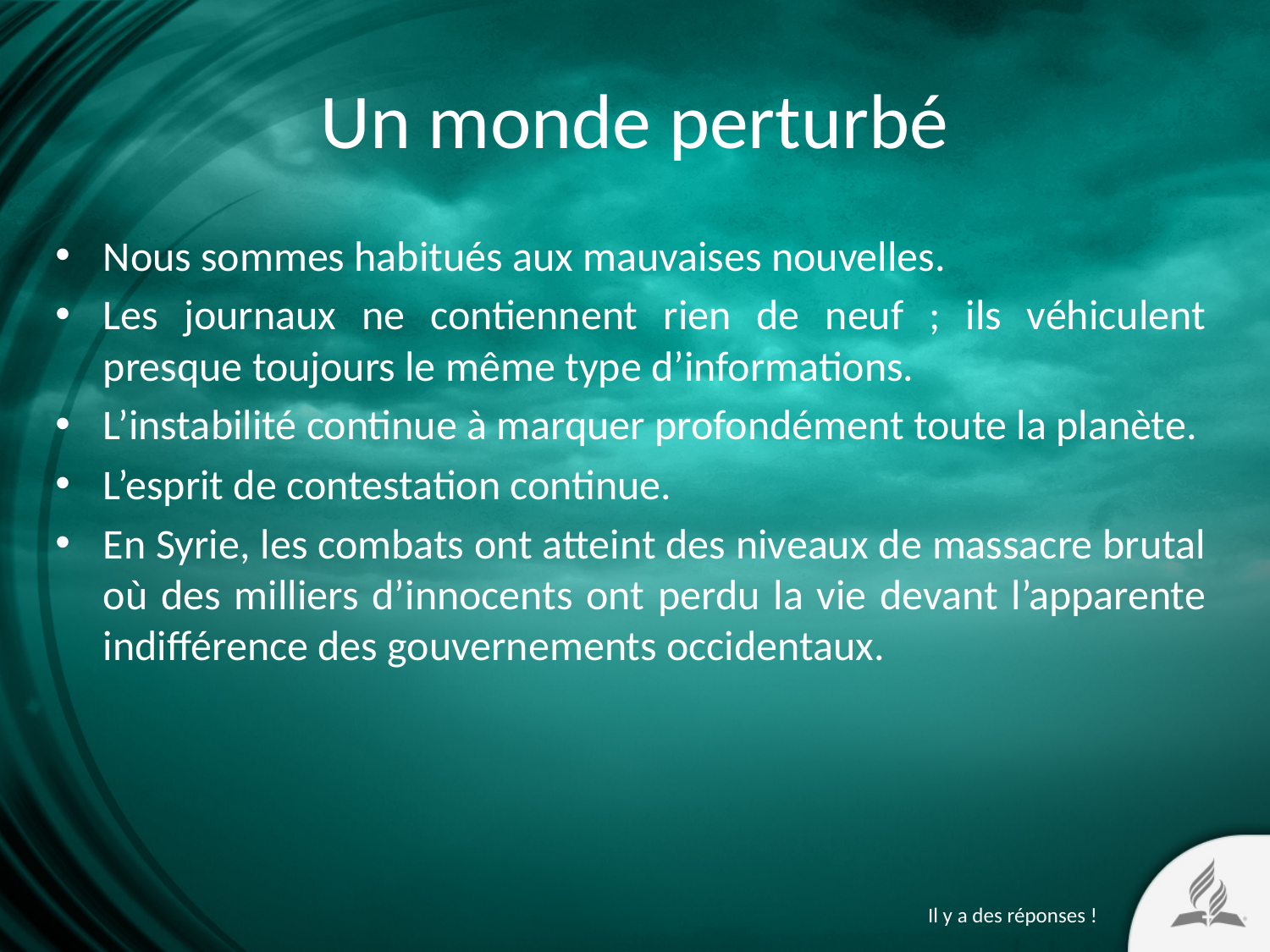

# Un monde perturbé
Nous sommes habitués aux mauvaises nouvelles.
Les journaux ne contiennent rien de neuf ; ils véhiculent presque toujours le même type d’informations.
L’instabilité continue à marquer profondément toute la planète.
L’esprit de contestation continue.
En Syrie, les combats ont atteint des niveaux de massacre brutal où des milliers d’innocents ont perdu la vie devant l’apparente indifférence des gouvernements occidentaux.
Il y a des réponses !